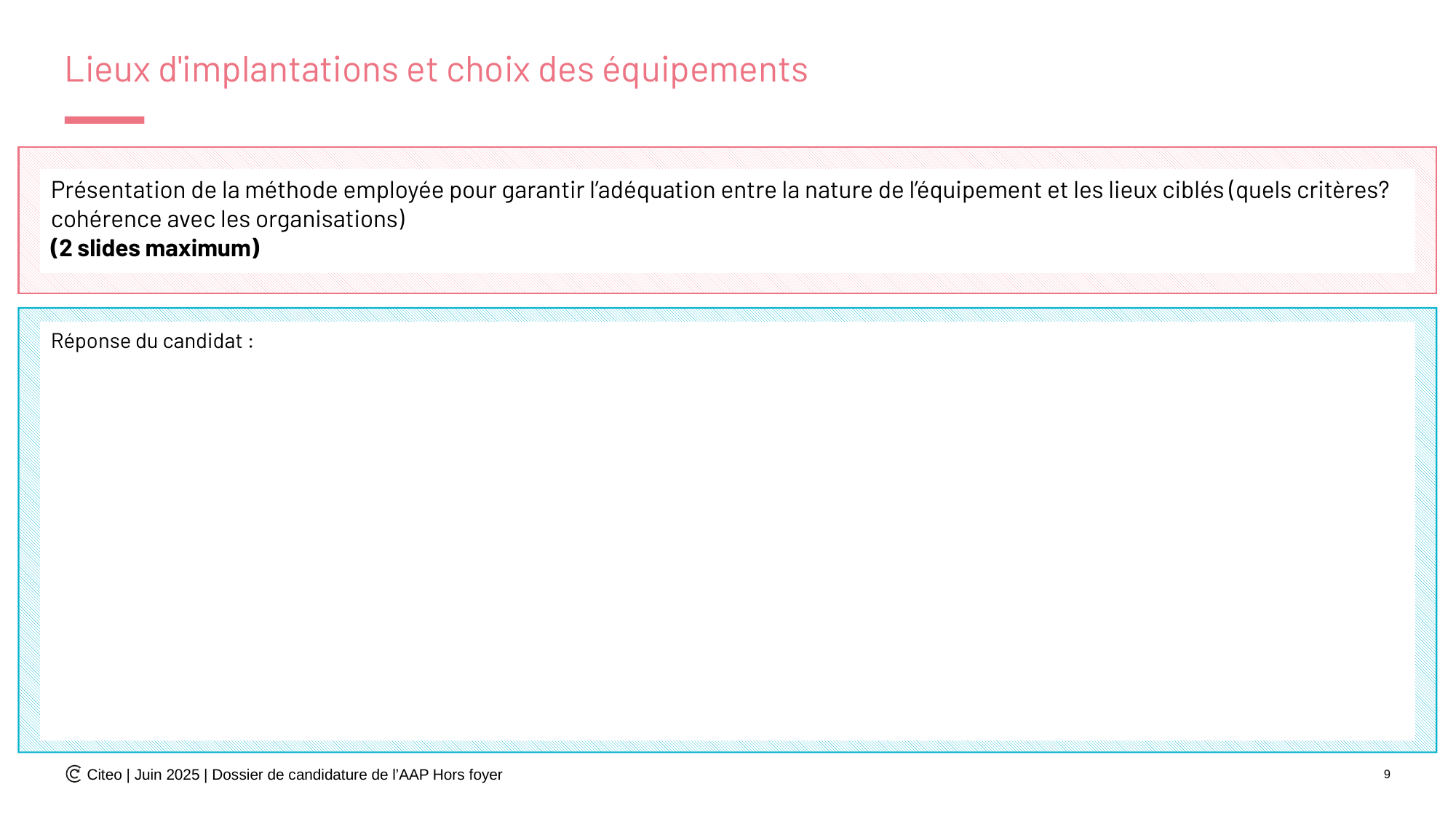

# Lieux d'implantations et choix des équipements

Présentation de la méthode employée pour garantir l’adéquation entre la nature de l’équipement et les lieux ciblés (quels critères? cohérence avec les organisations)
(2 slides maximum)

Réponse du candidat :
Réponse du candidat :

Citeo | Juin 2025 | Dossier de candidature de l’AAP Hors foyer
9